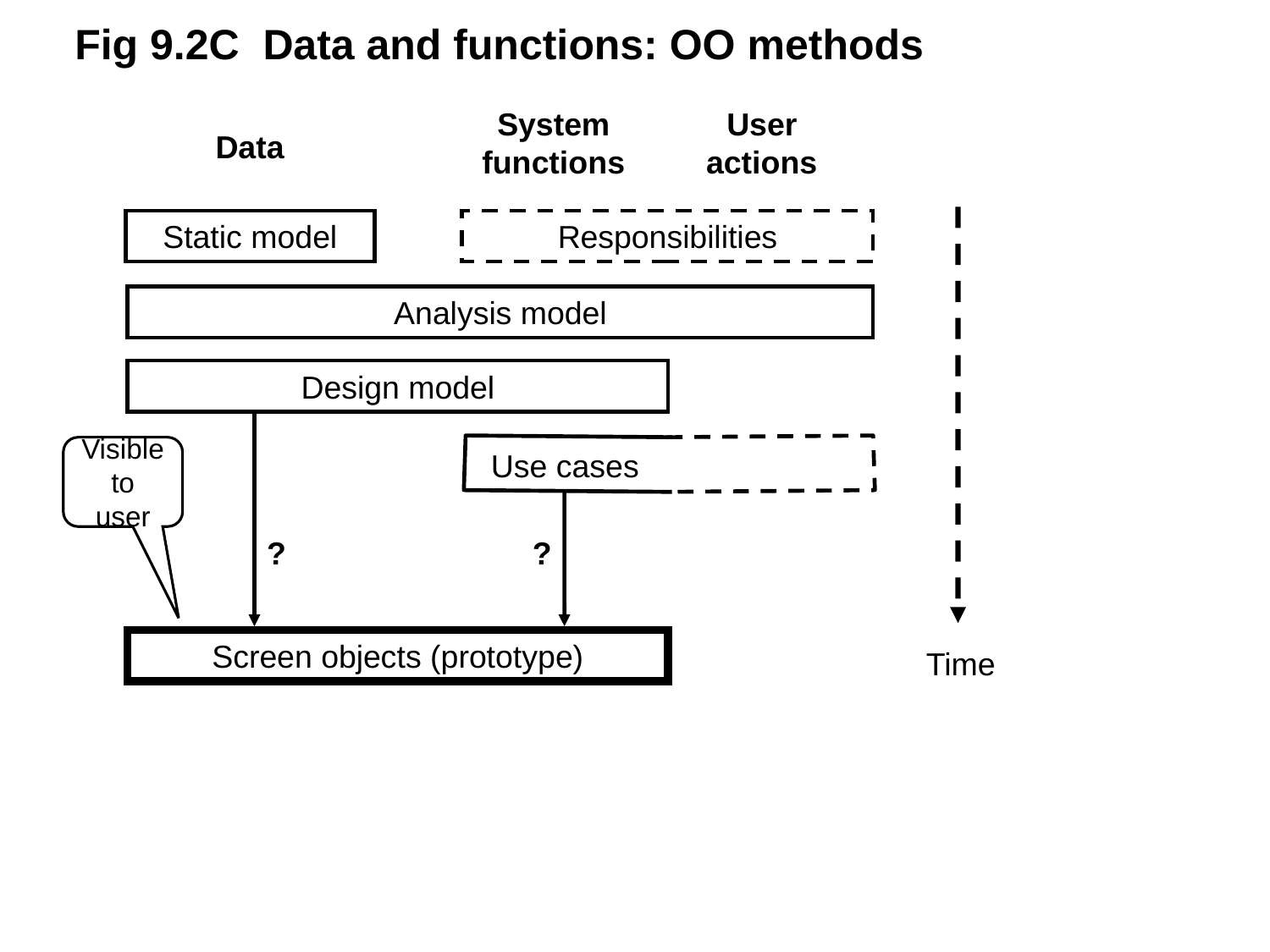

Fig 9.2C  Data and functions: OO methods
System
functions
User
actions
Data

Static model
Responsibilities
Analysis model
Design model

Visible
to user
Use cases

?
?
Screen objects (prototype)
Time